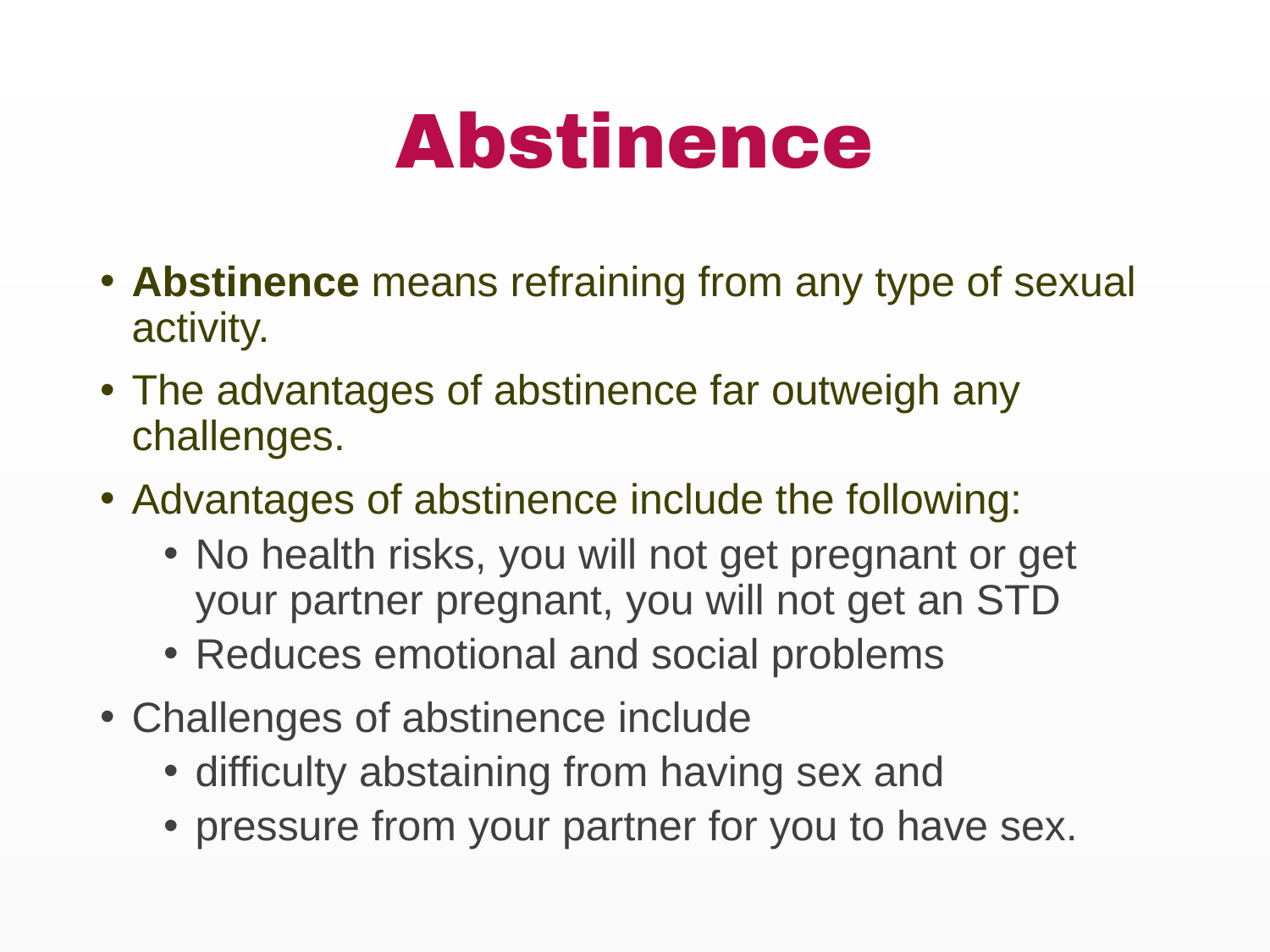

# Abstinence
Abstinence means refraining from any type of sexual activity.
The advantages of abstinence far outweigh any challenges.
Advantages of abstinence include the following:
No health risks, you will not get pregnant or get your partner pregnant, you will not get an STD
Reduces emotional and social problems
Challenges of abstinence include
difficulty abstaining from having sex and
pressure from your partner for you to have sex.